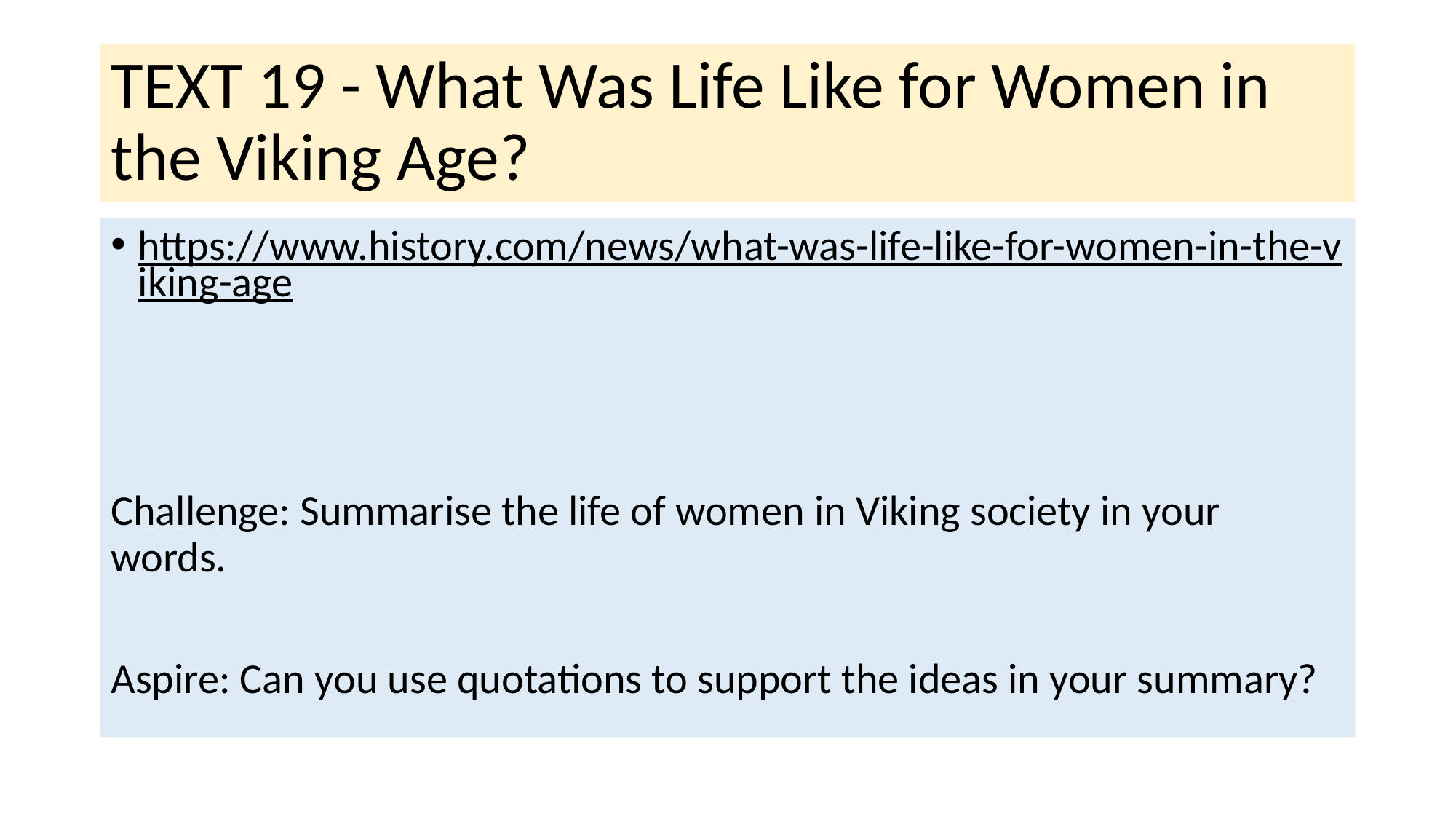

# TEXT 19 - What Was Life Like for Women in the Viking Age?
https://www.history.com/news/what-was-life-like-for-women-in-the-viking-age

Challenge: Summarise the life of women in Viking society in your words.

Aspire: Can you use quotations to support the ideas in your summary?